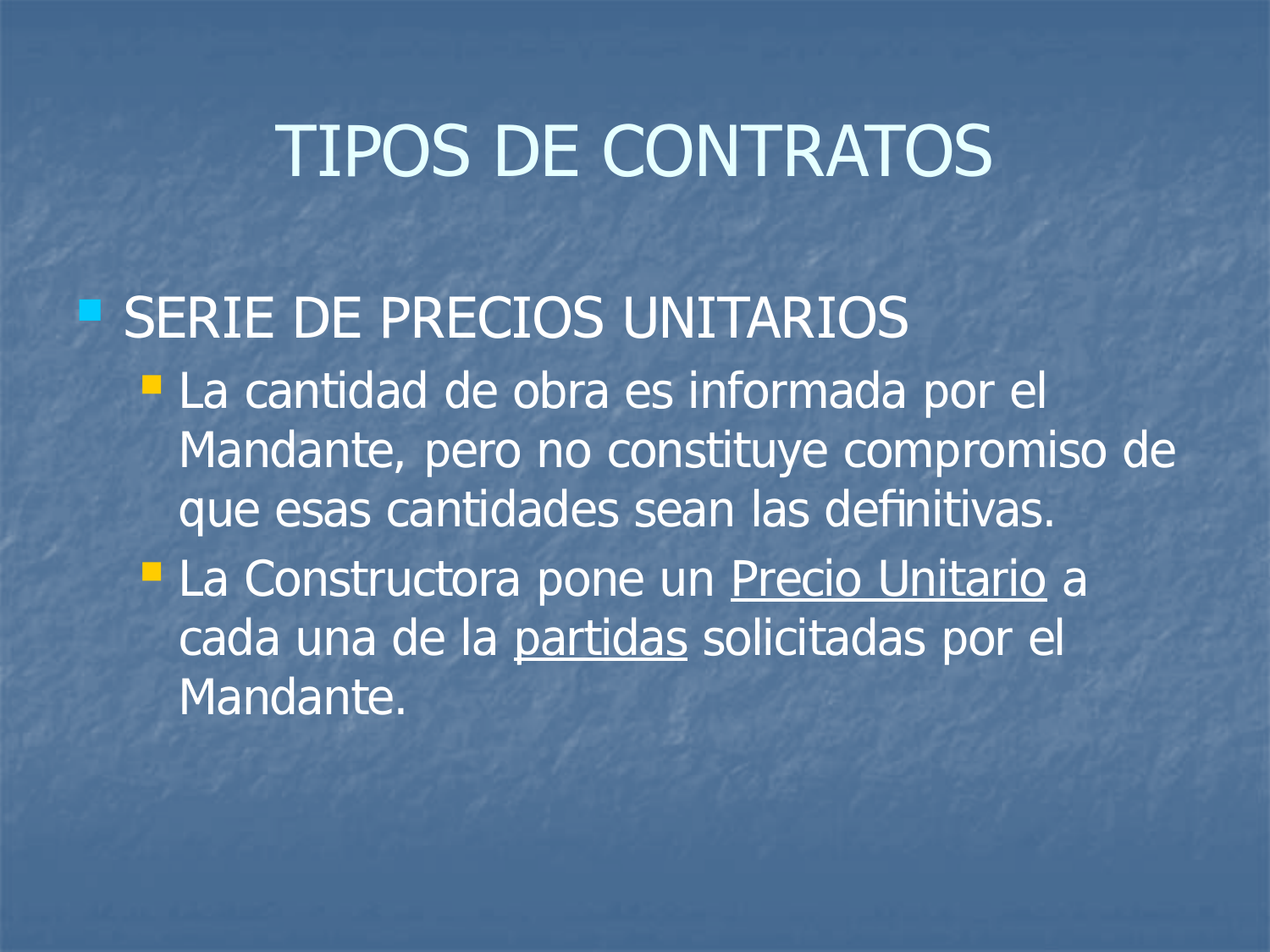

# TIPOS DE CONTRATOS
SERIE DE PRECIOS UNITARIOS
La cantidad de obra es informada por el Mandante, pero no constituye compromiso de que esas cantidades sean las definitivas.
La Constructora pone un Precio Unitario a cada una de la partidas solicitadas por el Mandante.